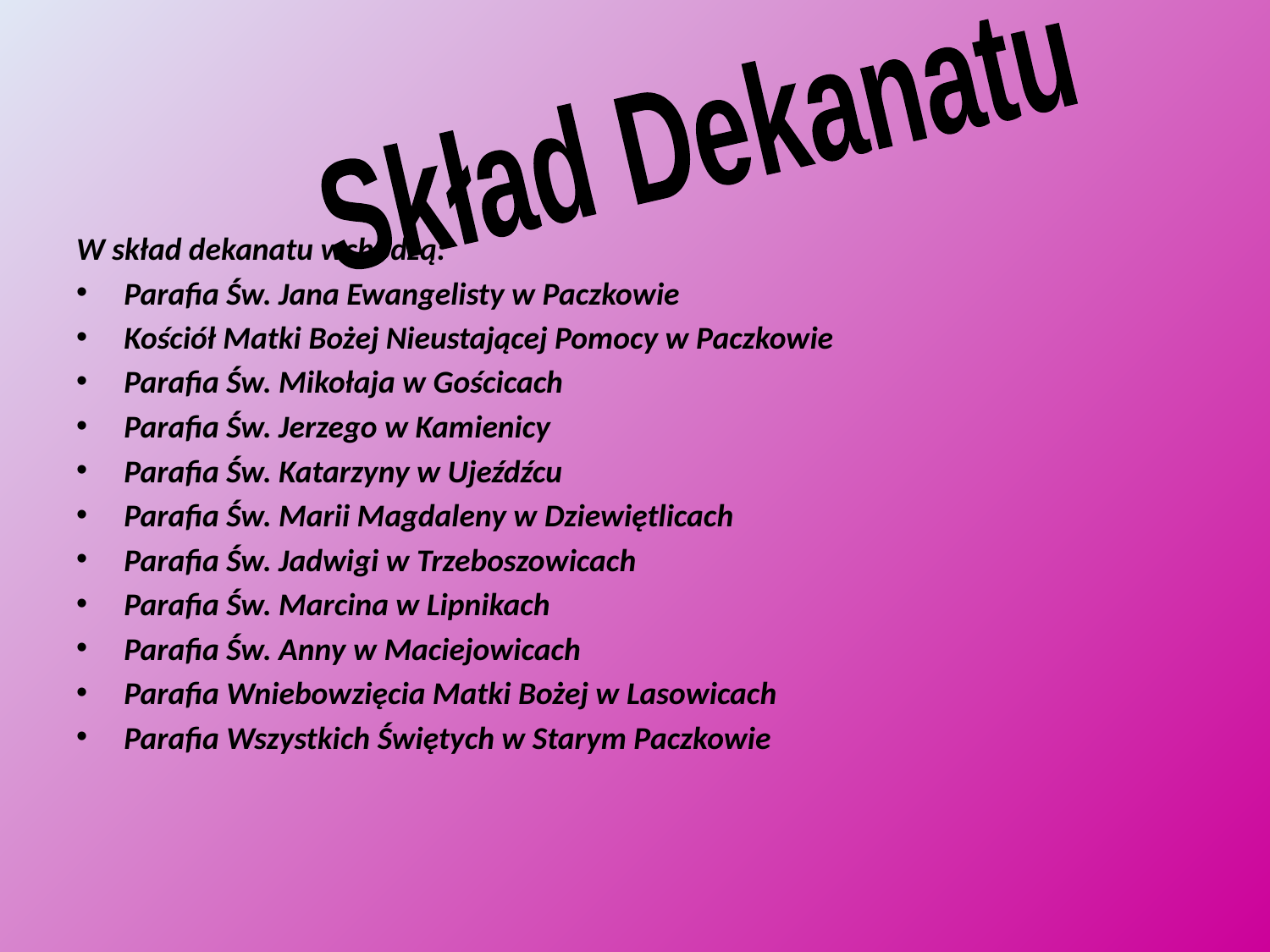

Skład Dekanatu
W skład dekanatu wchodzą:
Parafia Św. Jana Ewangelisty w Paczkowie
Kościół Matki Bożej Nieustającej Pomocy w Paczkowie
Parafia Św. Mikołaja w Gościcach
Parafia Św. Jerzego w Kamienicy
Parafia Św. Katarzyny w Ujeźdźcu
Parafia Św. Marii Magdaleny w Dziewiętlicach
Parafia Św. Jadwigi w Trzeboszowicach
Parafia Św. Marcina w Lipnikach
Parafia Św. Anny w Maciejowicach
Parafia Wniebowzięcia Matki Bożej w Lasowicach
Parafia Wszystkich Świętych w Starym Paczkowie